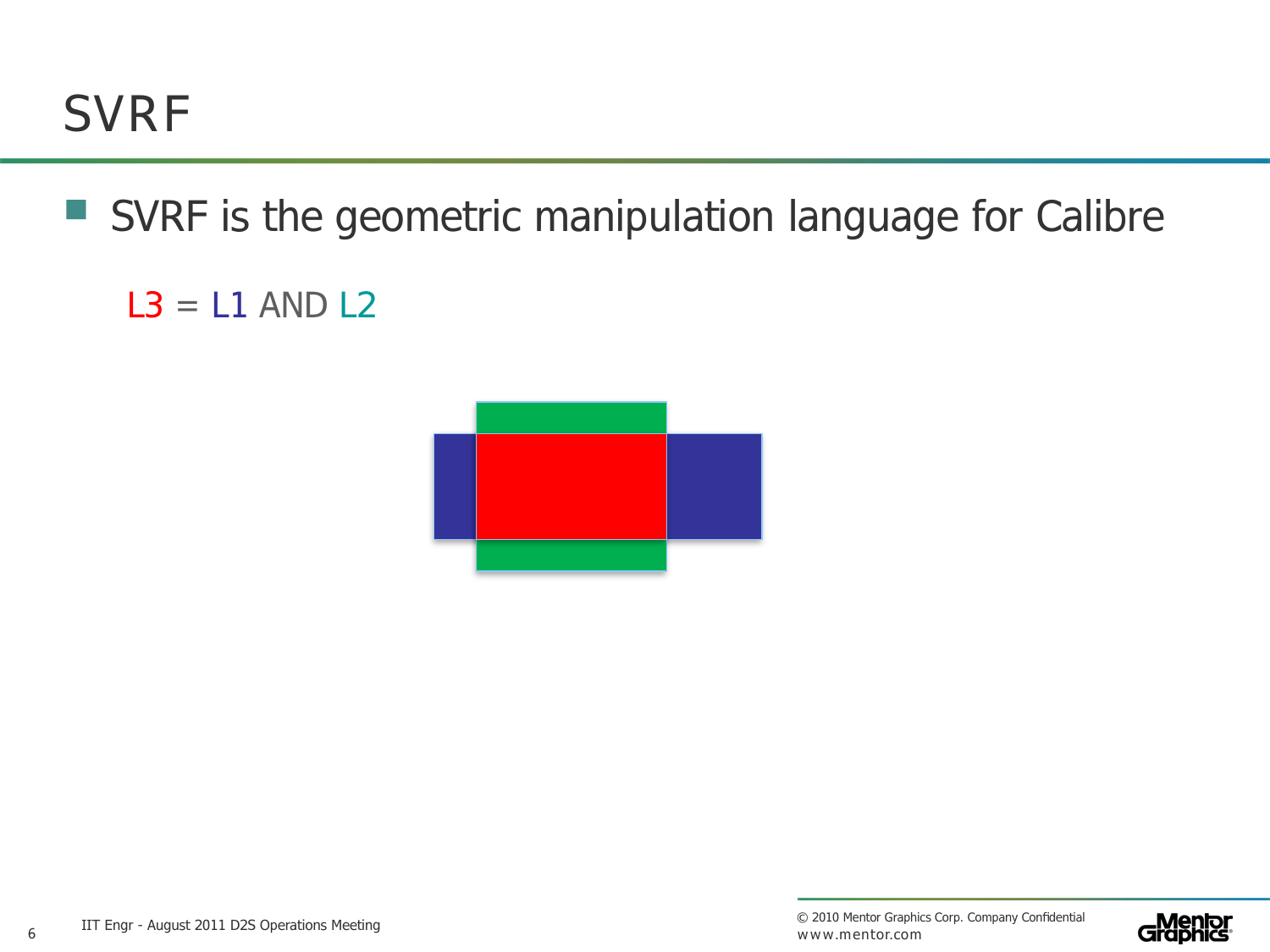

# SVRF
SVRF is the geometric manipulation language for Calibre

L3 = L1 AND L2

IIT Engr - August 2011 D2S Operations Meeting